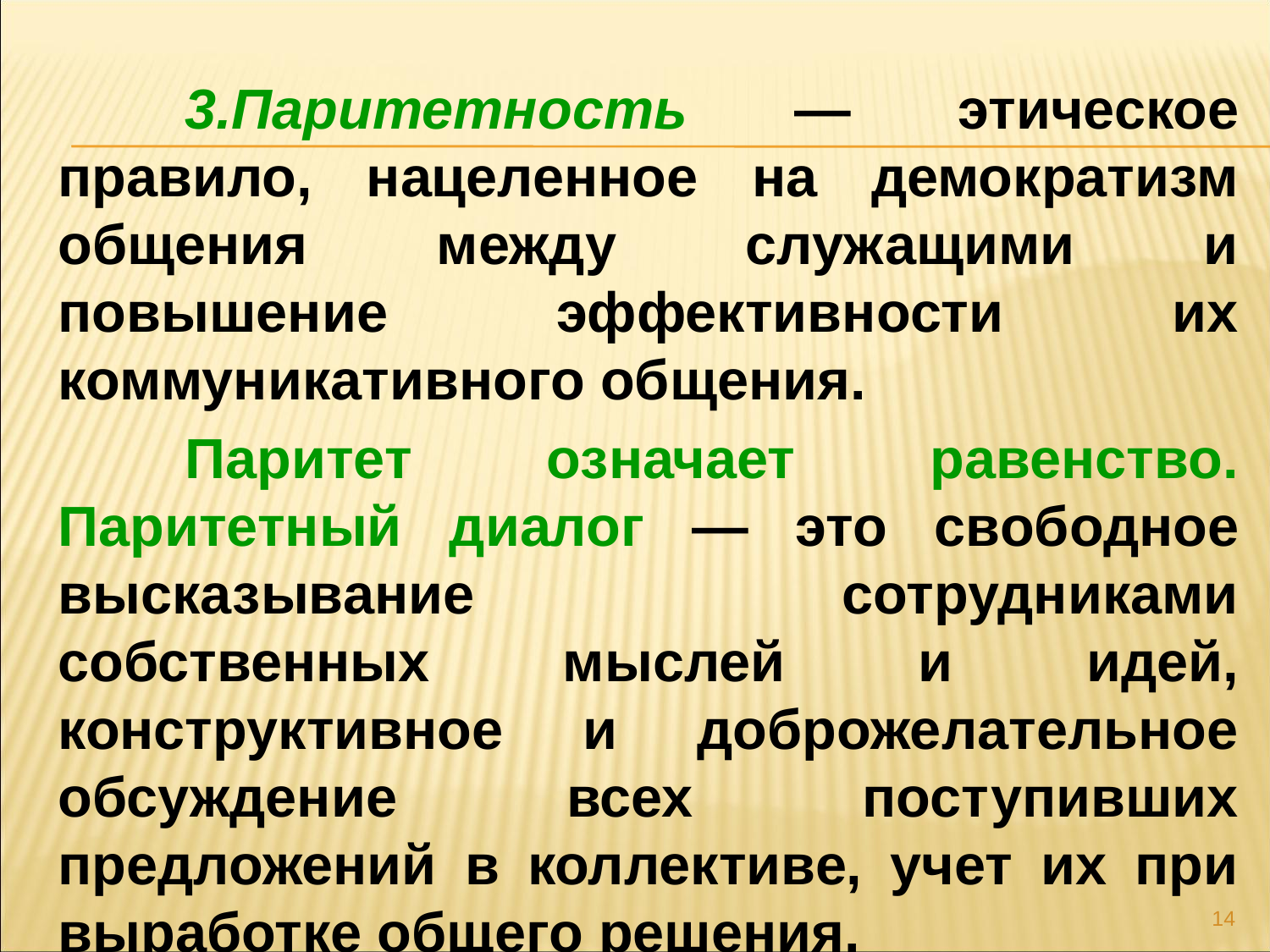

3.Паритетность — этическое правило, нацеленное на демократизм общения между служащими и повышение эффективности их коммуникативного общения.
	Паритет означает равенство. Паритетный диалог — это свободное высказывание сотрудниками собственных мыслей и идей, конструктивное и доброжелательное обсуждение всех поступивших предложений в коллективе, учет их при выработке общего решения.
14